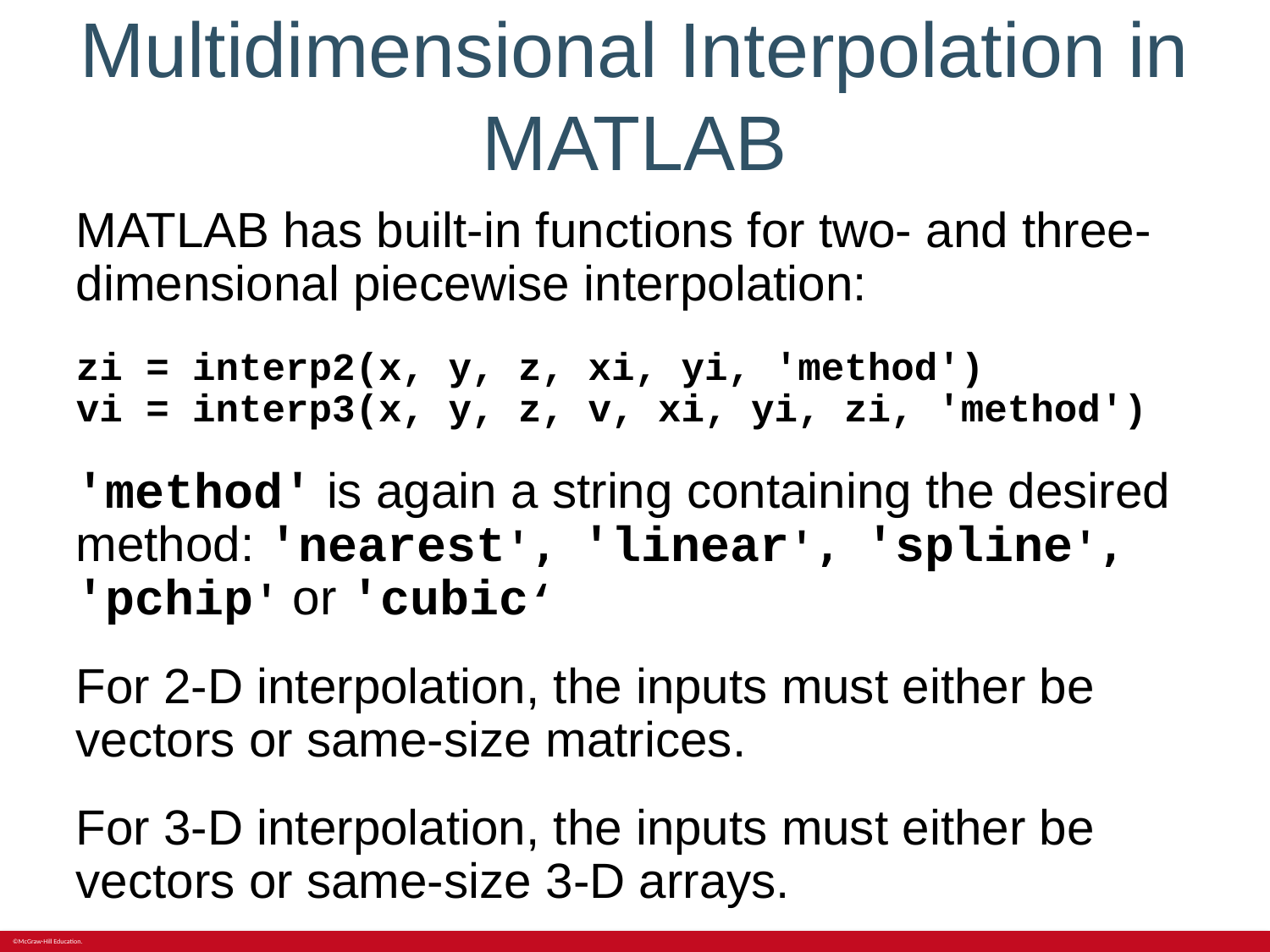

# Multidimensional Interpolation in MATLAB
MATLAB has built-in functions for two- and three-dimensional piecewise interpolation:
zi = interp2(x, y, z, xi, yi, 'method')
vi = interp3(x, y, z, v, xi, yi, zi, 'method')
'method' is again a string containing the desired method: 'nearest', 'linear', 'spline', 'pchip' or 'cubic‘
For 2-D interpolation, the inputs must either be vectors or same-size matrices.
For 3-D interpolation, the inputs must either be vectors or same-size 3-D arrays.